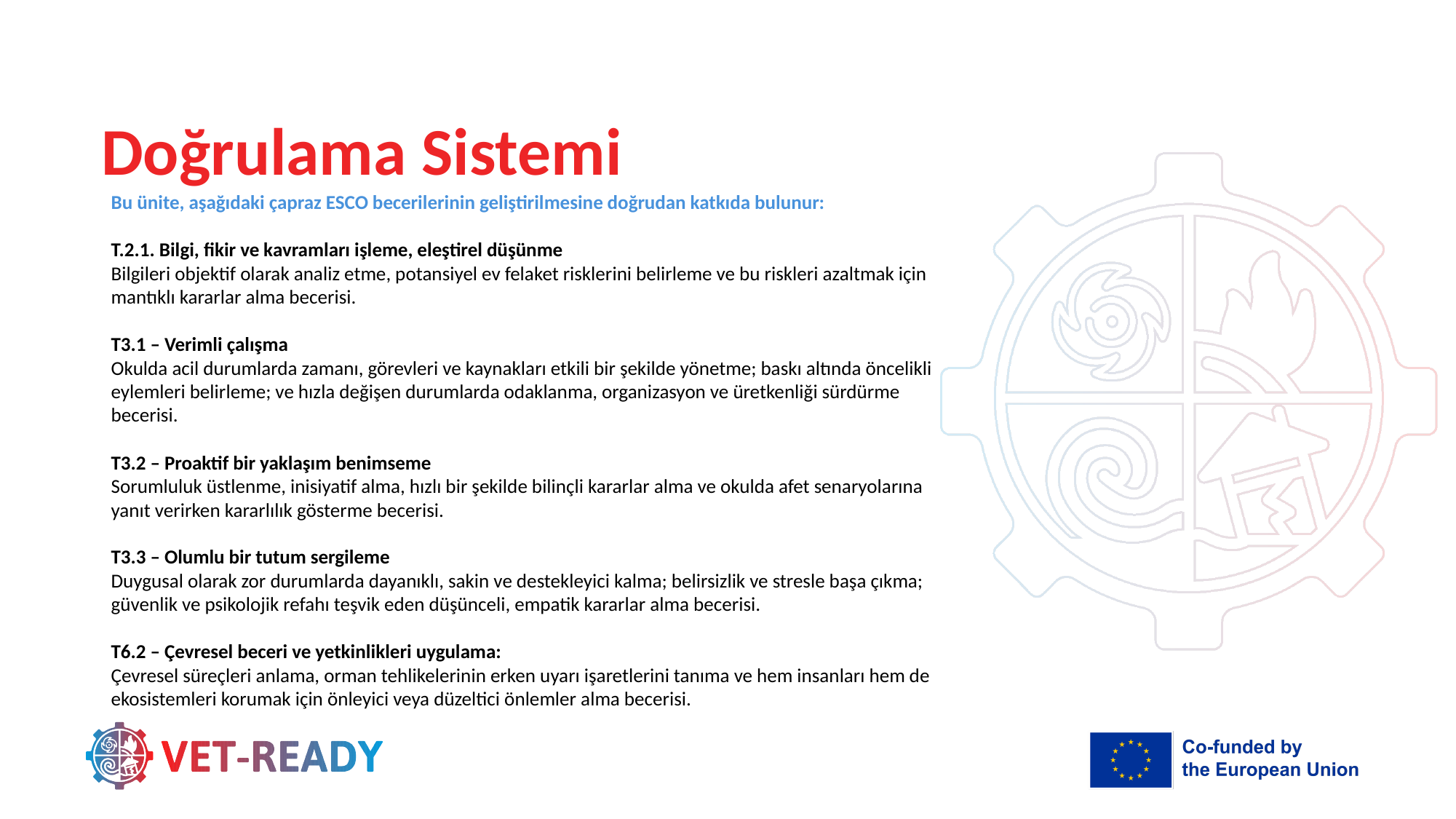

# Doğrulama Sistemi
Bu ünite, aşağıdaki çapraz ESCO becerilerinin geliştirilmesine doğrudan katkıda bulunur:

T.2.1. Bilgi, fikir ve kavramları işleme, eleştirel düşünme
Bilgileri objektif olarak analiz etme, potansiyel ev felaket risklerini belirleme ve bu riskleri azaltmak için mantıklı kararlar alma becerisi.

T3.1 – Verimli çalışma
Okulda acil durumlarda zamanı, görevleri ve kaynakları etkili bir şekilde yönetme; baskı altında öncelikli eylemleri belirleme; ve hızla değişen durumlarda odaklanma, organizasyon ve üretkenliği sürdürme becerisi.

T3.2 – Proaktif bir yaklaşım benimseme
Sorumluluk üstlenme, inisiyatif alma, hızlı bir şekilde bilinçli kararlar alma ve okulda afet senaryolarına yanıt verirken kararlılık gösterme becerisi.

T3.3 – Olumlu bir tutum sergileme
Duygusal olarak zor durumlarda dayanıklı, sakin ve destekleyici kalma; belirsizlik ve stresle başa çıkma; güvenlik ve psikolojik refahı teşvik eden düşünceli, empatik kararlar alma becerisi.

T6.2 – Çevresel beceri ve yetkinlikleri uygulama:
Çevresel süreçleri anlama, orman tehlikelerinin erken uyarı işaretlerini tanıma ve hem insanları hem de ekosistemleri korumak için önleyici veya düzeltici önlemler alma becerisi.